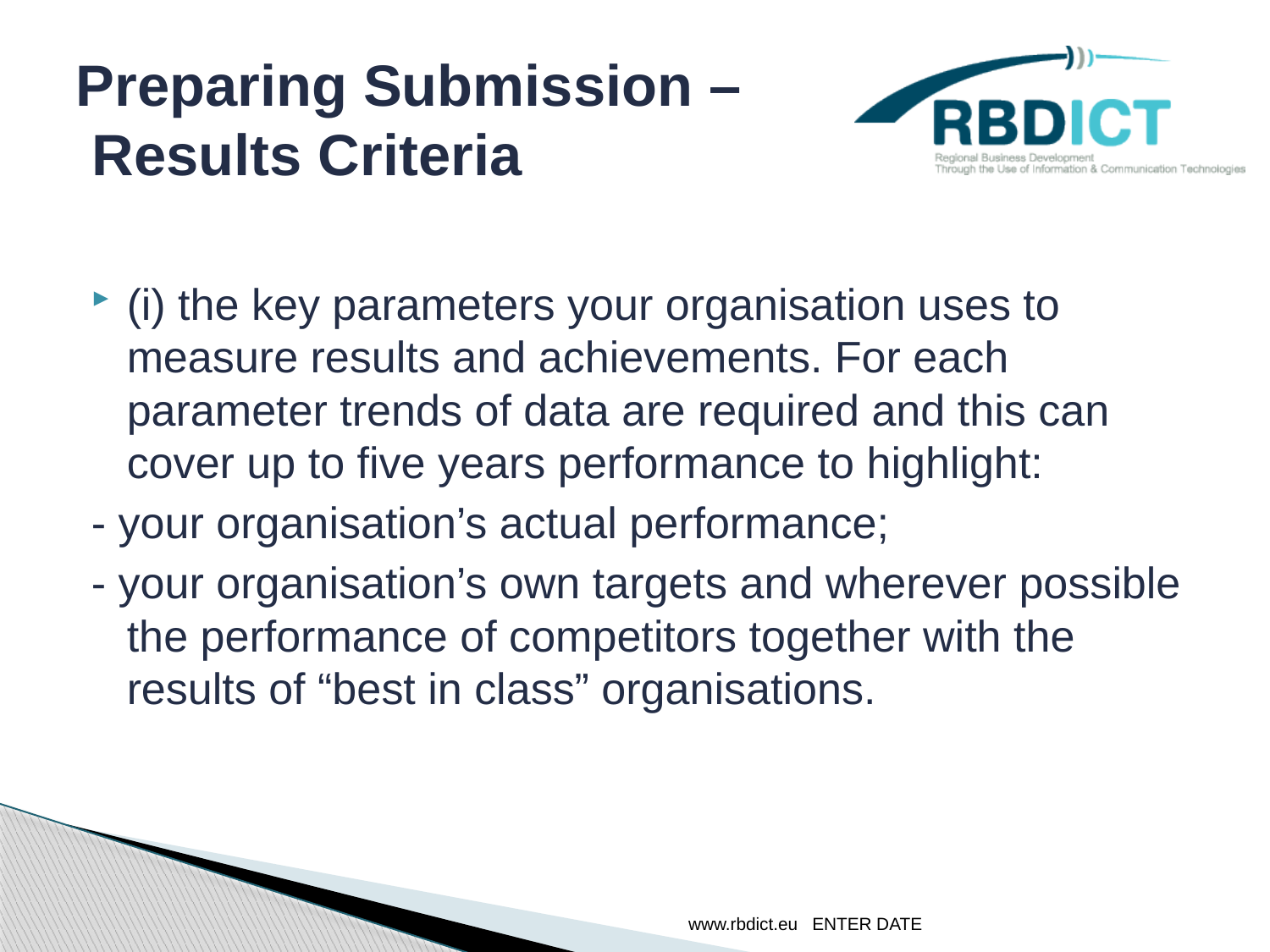

# Preparing Submission – Results Criteria

(i) the key parameters your organisation uses to measure results and achievements. For each parameter trends of data are required and this can cover up to five years performance to highlight:
- your organisation’s actual performance;
- your organisation’s own targets and wherever possible the performance of competitors together with the results of “best in class” organisations.
www.rbdict.eu   ENTER DATE